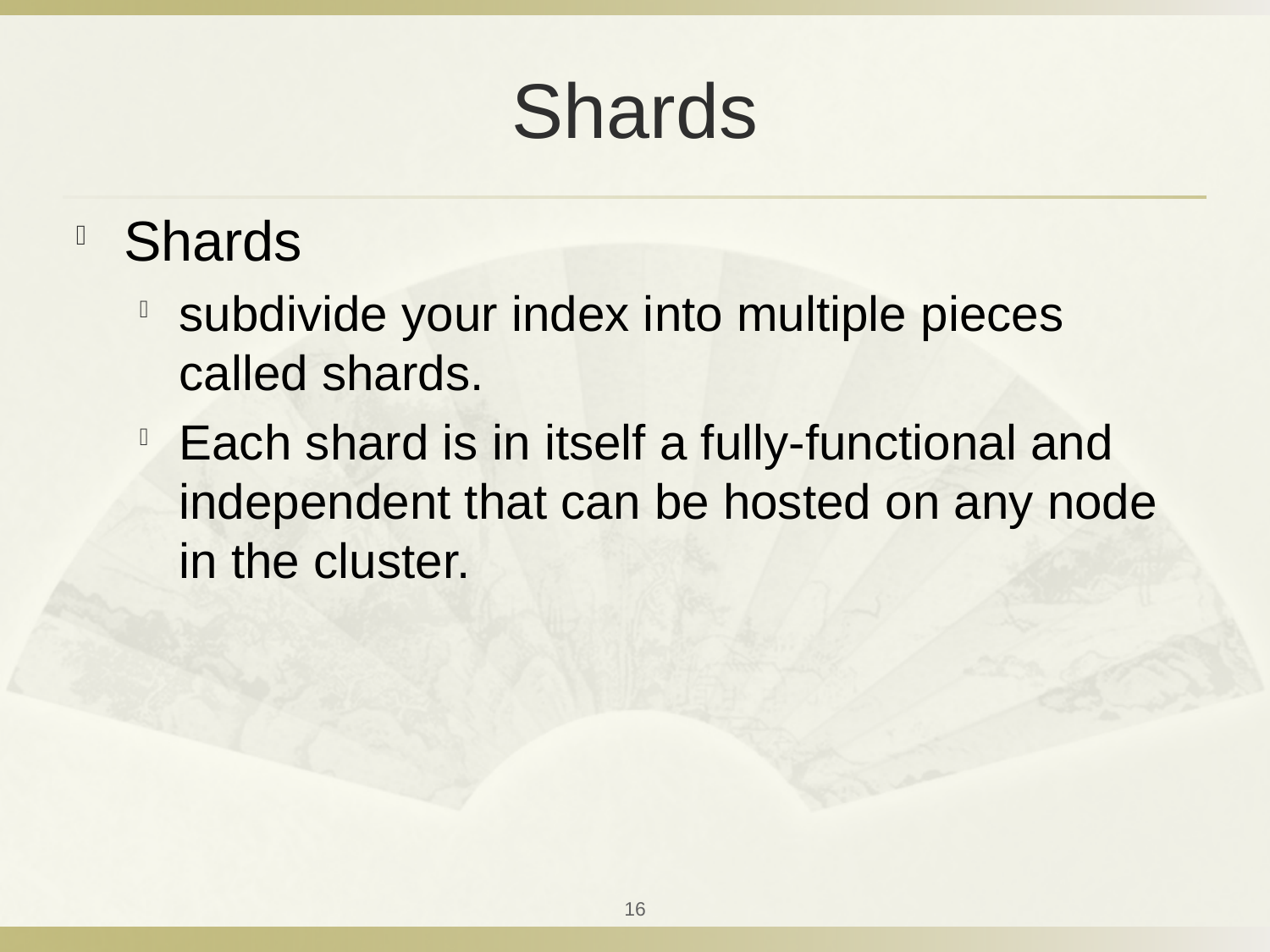

# Shards
Shards
subdivide your index into multiple pieces called shards.
Each shard is in itself a fully-functional and independent that can be hosted on any node in the cluster.
16